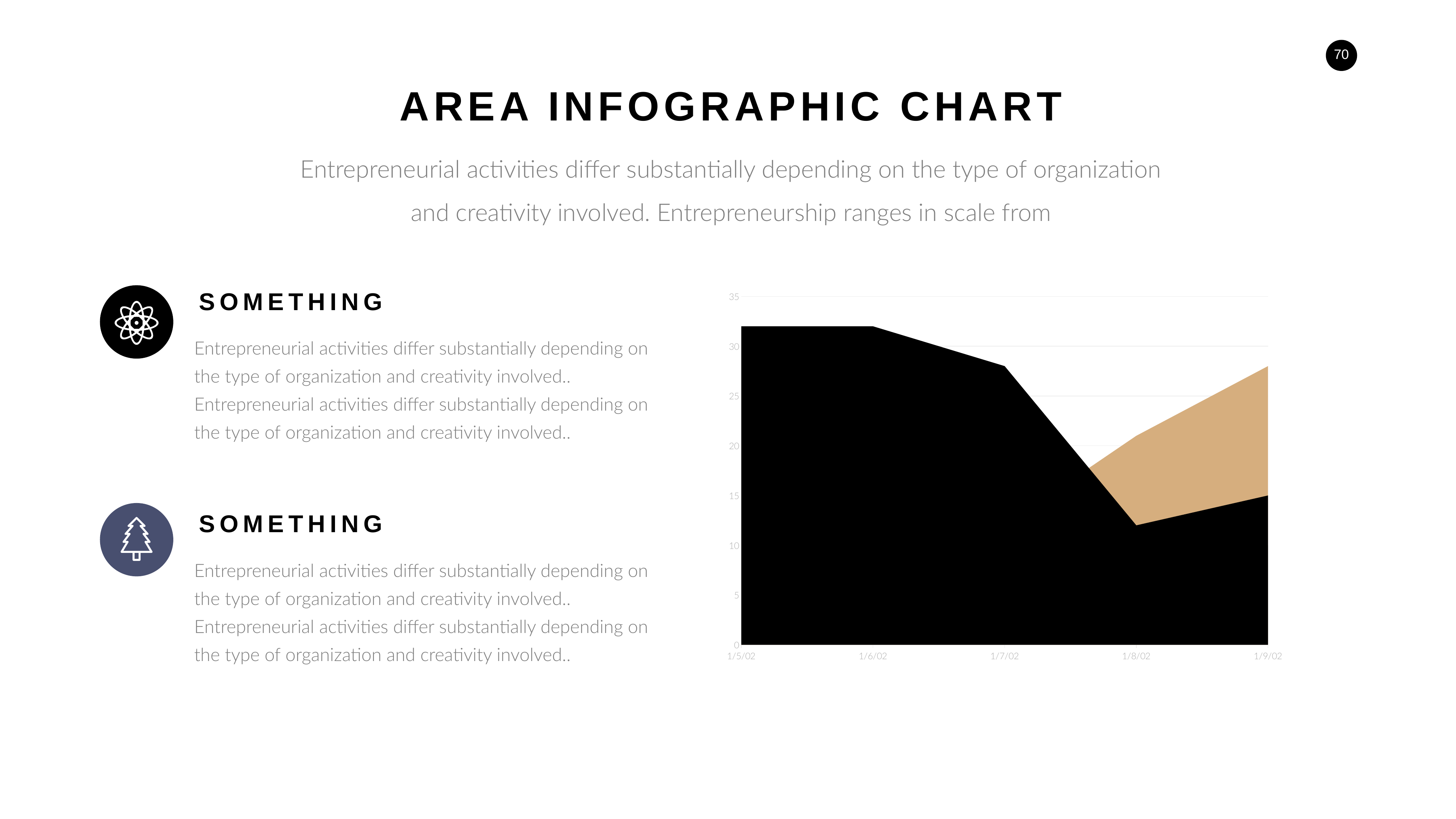

AREA INFOGRAPHIC CHART
Entrepreneurial activities differ substantially depending on the type of organization and creativity involved. Entrepreneurship ranges in scale from
SOMETHING

### Chart

| Category | Series 1 | Series 2 | Series 3 |
|---|---|---|---|
| 37261.0 | 32.0 | 12.0 | 10.0 |
| 37262.0 | 32.0 | 24.0 | 15.0 |
| 37263.0 | 28.0 | 12.0 | 10.0 |
| 37264.0 | 12.0 | 21.0 | 15.0 |
| 37265.0 | 15.0 | 28.0 | 10.0 |

Entrepreneurial activities differ substantially depending on the type of organization and creativity involved.. Entrepreneurial activities differ substantially depending on the type of organization and creativity involved..

SOMETHING

Entrepreneurial activities differ substantially depending on the type of organization and creativity involved.. Entrepreneurial activities differ substantially depending on the type of organization and creativity involved..